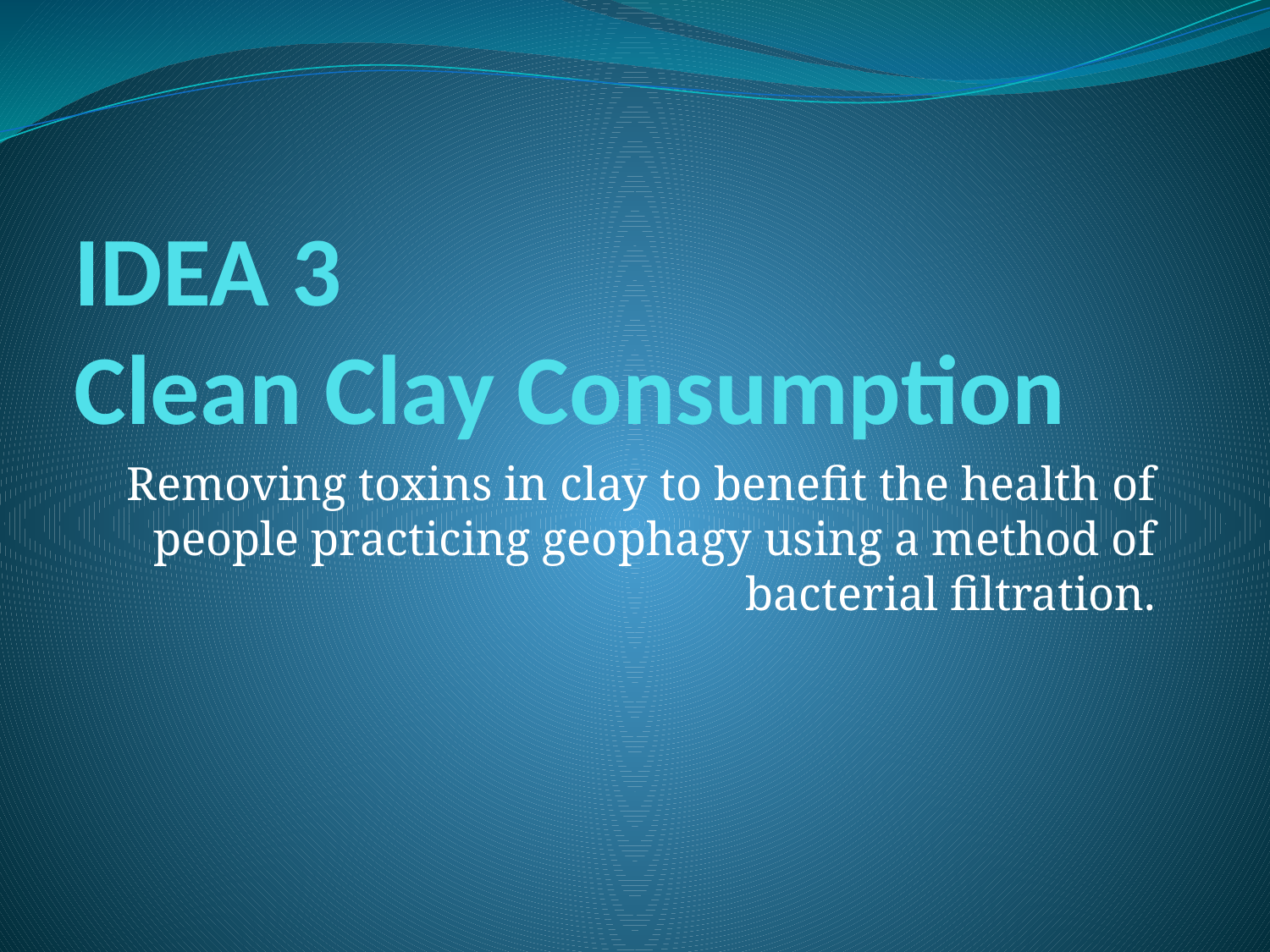

# IDEA 3 Clean Clay Consumption
Removing toxins in clay to benefit the health of people practicing geophagy using a method of bacterial filtration.